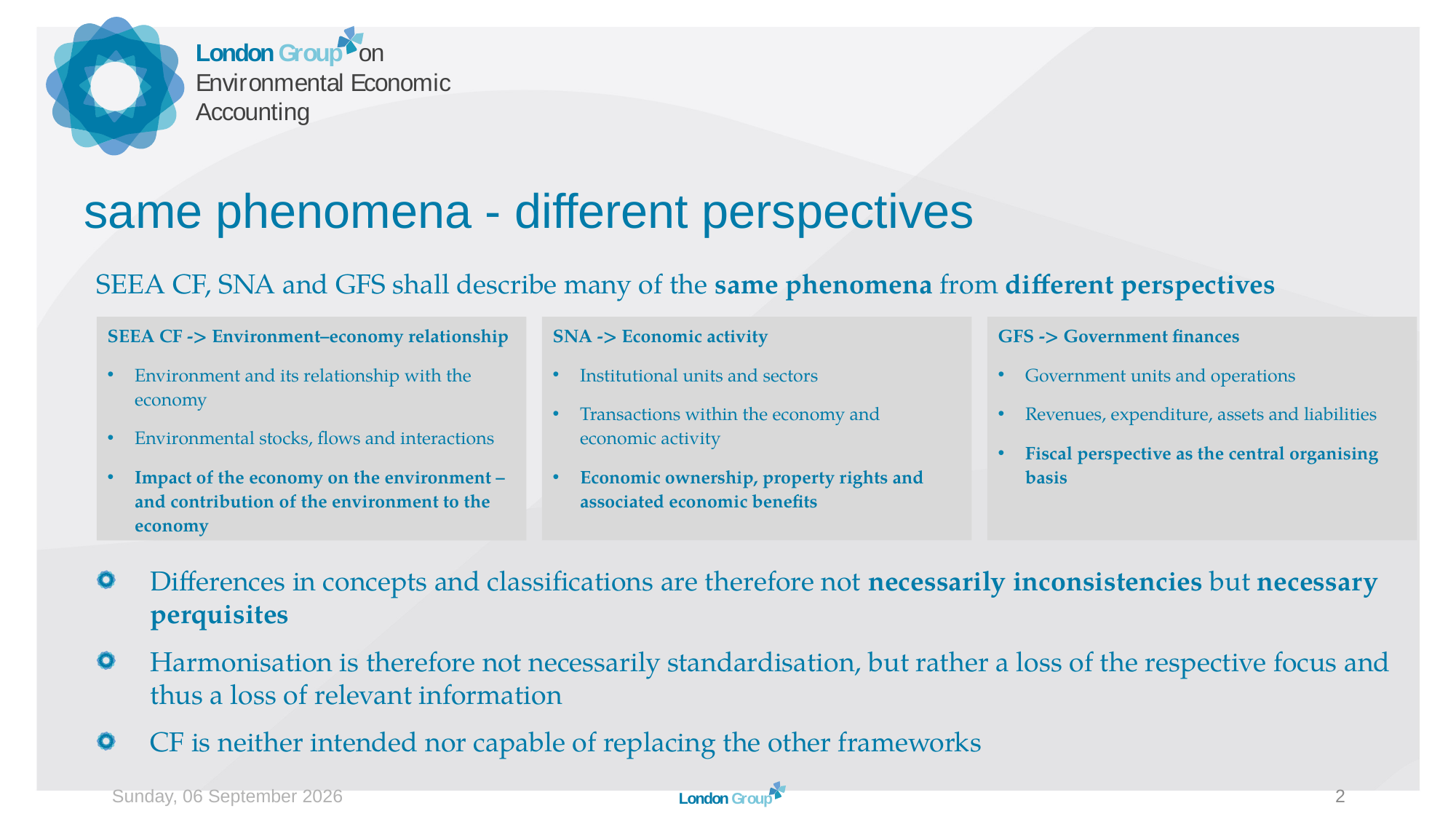

# same phenomena - different perspectives
SEEA CF, SNA and GFS shall describe many of the same phenomena from different perspectives
SNA -> Economic activity
Institutional units and sectors
Transactions within the economy and economic activity
Economic ownership, property rights and associated economic benefits

GFS -> Government finances
Government units and operations
Revenues, expenditure, assets and liabilities
Fiscal perspective as the central organising basis

SEEA CF -> Environment–economy relationship
Environment and its relationship with the economy
Environmental stocks, flows and interactions
Impact of the economy on the environment – and contribution of the environment to the economy
Differences in concepts and classifications are therefore not necessarily inconsistencies but necessary perquisites
Harmonisation is therefore not necessarily standardisation, but rather a loss of the respective focus and thus a loss of relevant information
CF is neither intended nor capable of replacing the other frameworks
Sunday, 06 September 2026